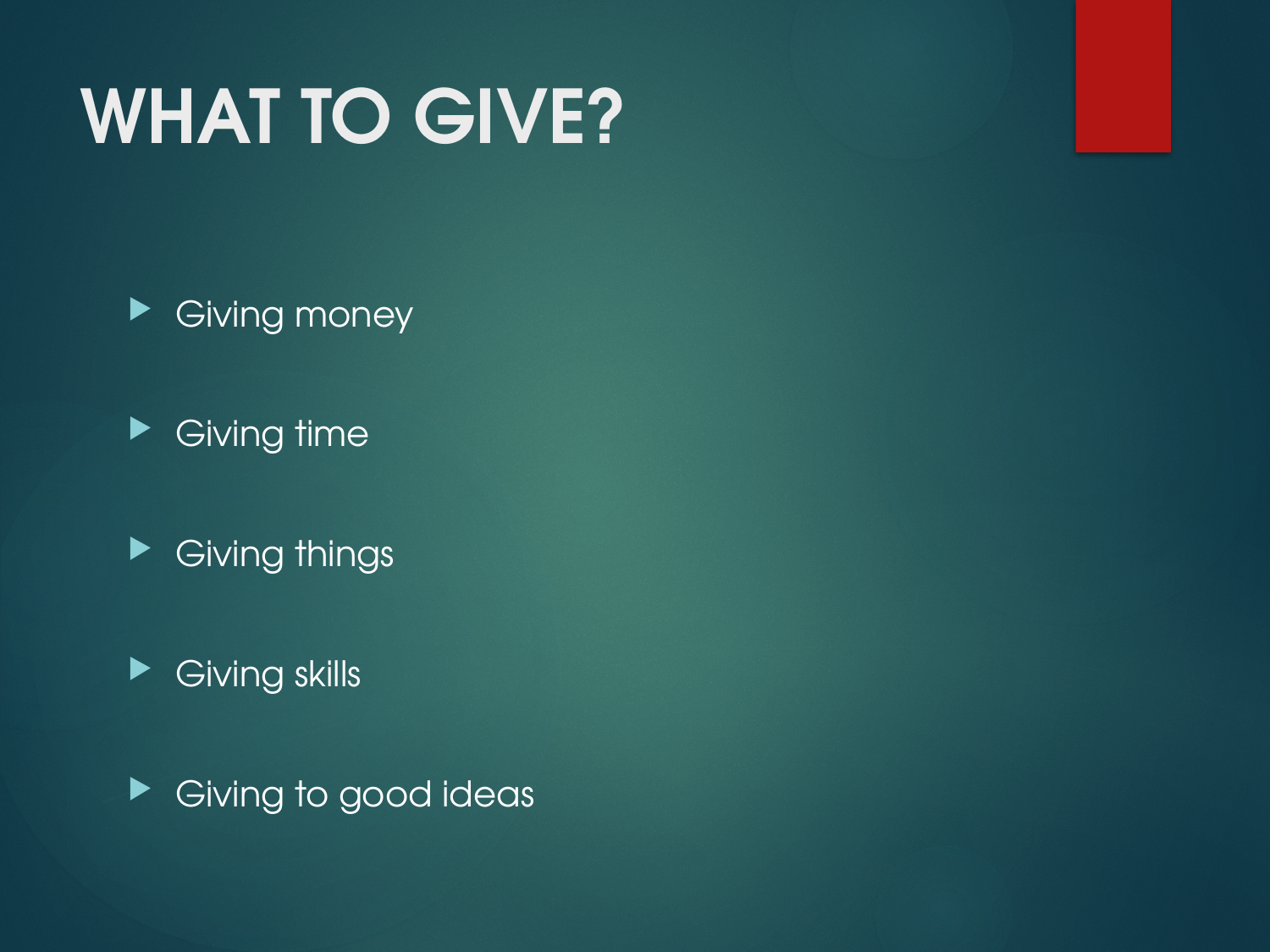

# WHAT TO GIVE?
Giving money

Giving time

Giving things

Giving skills

Giving to good ideas